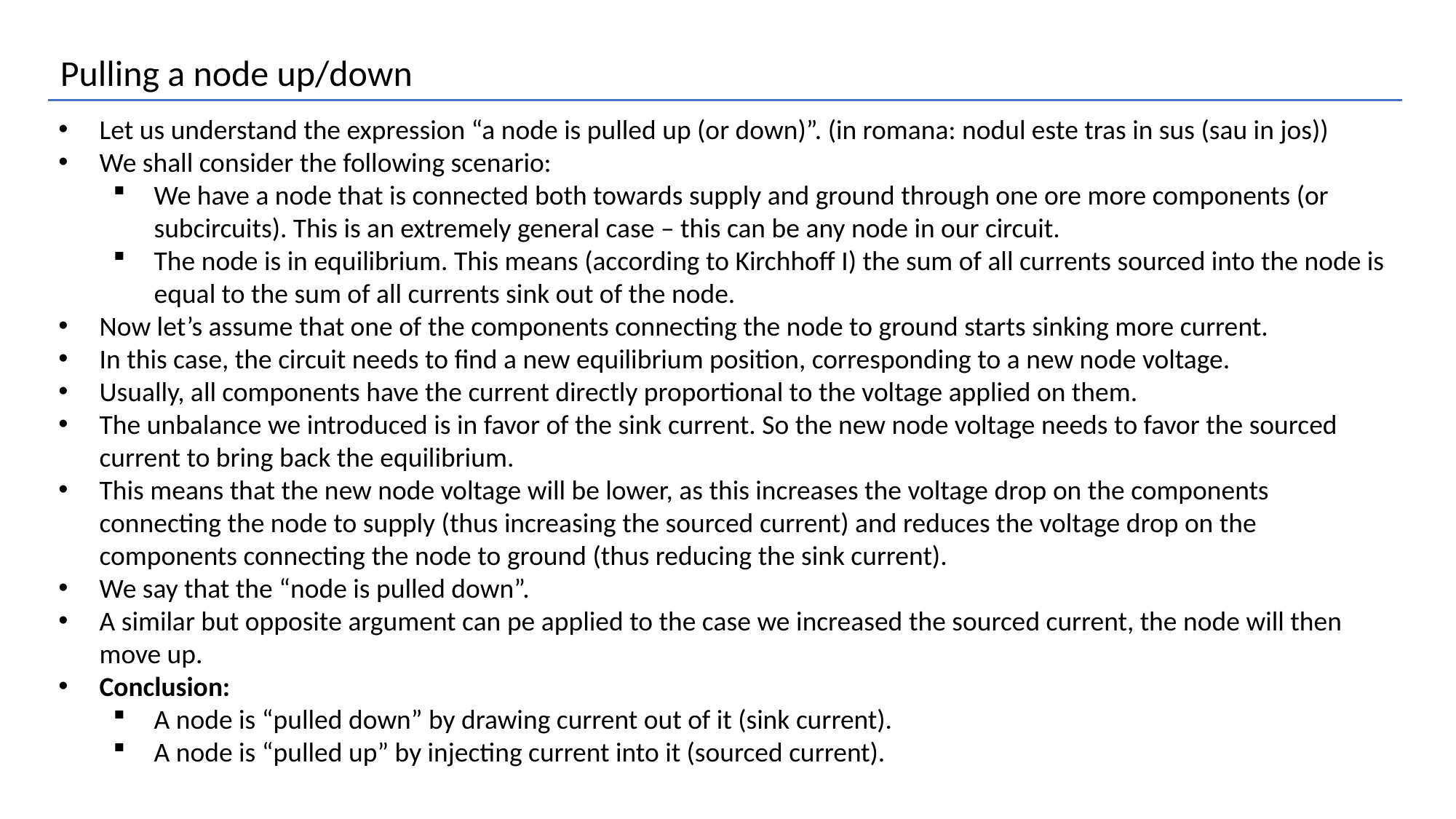

Pulling a node up/down
Let us understand the expression “a node is pulled up (or down)”. (in romana: nodul este tras in sus (sau in jos))
We shall consider the following scenario:
We have a node that is connected both towards supply and ground through one ore more components (or subcircuits). This is an extremely general case – this can be any node in our circuit.
The node is in equilibrium. This means (according to Kirchhoff I) the sum of all currents sourced into the node is equal to the sum of all currents sink out of the node.
Now let’s assume that one of the components connecting the node to ground starts sinking more current.
In this case, the circuit needs to find a new equilibrium position, corresponding to a new node voltage.
Usually, all components have the current directly proportional to the voltage applied on them.
The unbalance we introduced is in favor of the sink current. So the new node voltage needs to favor the sourced current to bring back the equilibrium.
This means that the new node voltage will be lower, as this increases the voltage drop on the components connecting the node to supply (thus increasing the sourced current) and reduces the voltage drop on the components connecting the node to ground (thus reducing the sink current).
We say that the “node is pulled down”.
A similar but opposite argument can pe applied to the case we increased the sourced current, the node will then move up.
Conclusion:
A node is “pulled down” by drawing current out of it (sink current).
A node is “pulled up” by injecting current into it (sourced current).